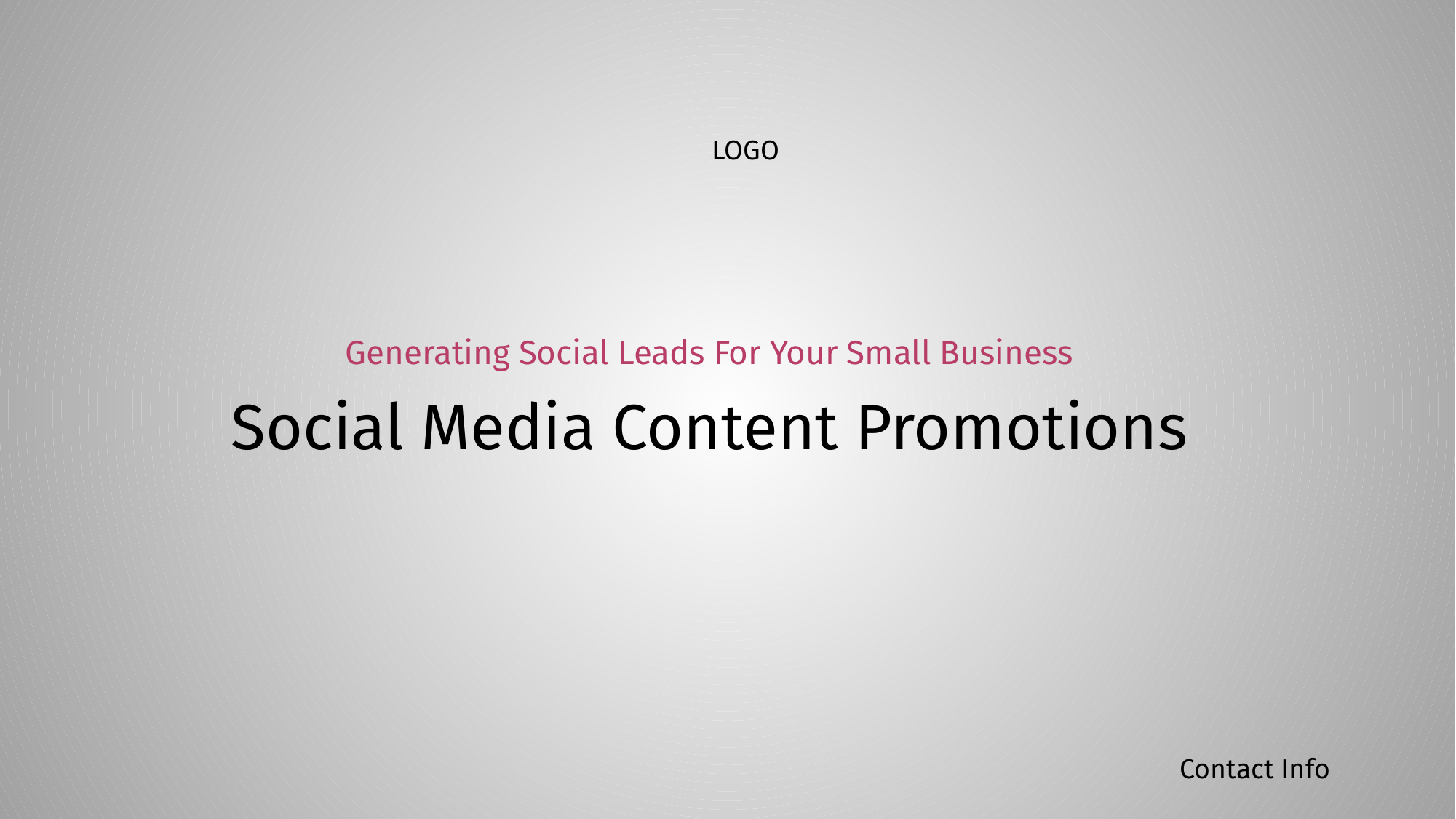

LOGO
Generating Social Leads For Your Small Business
# Social Media Content Promotions
Contact Info